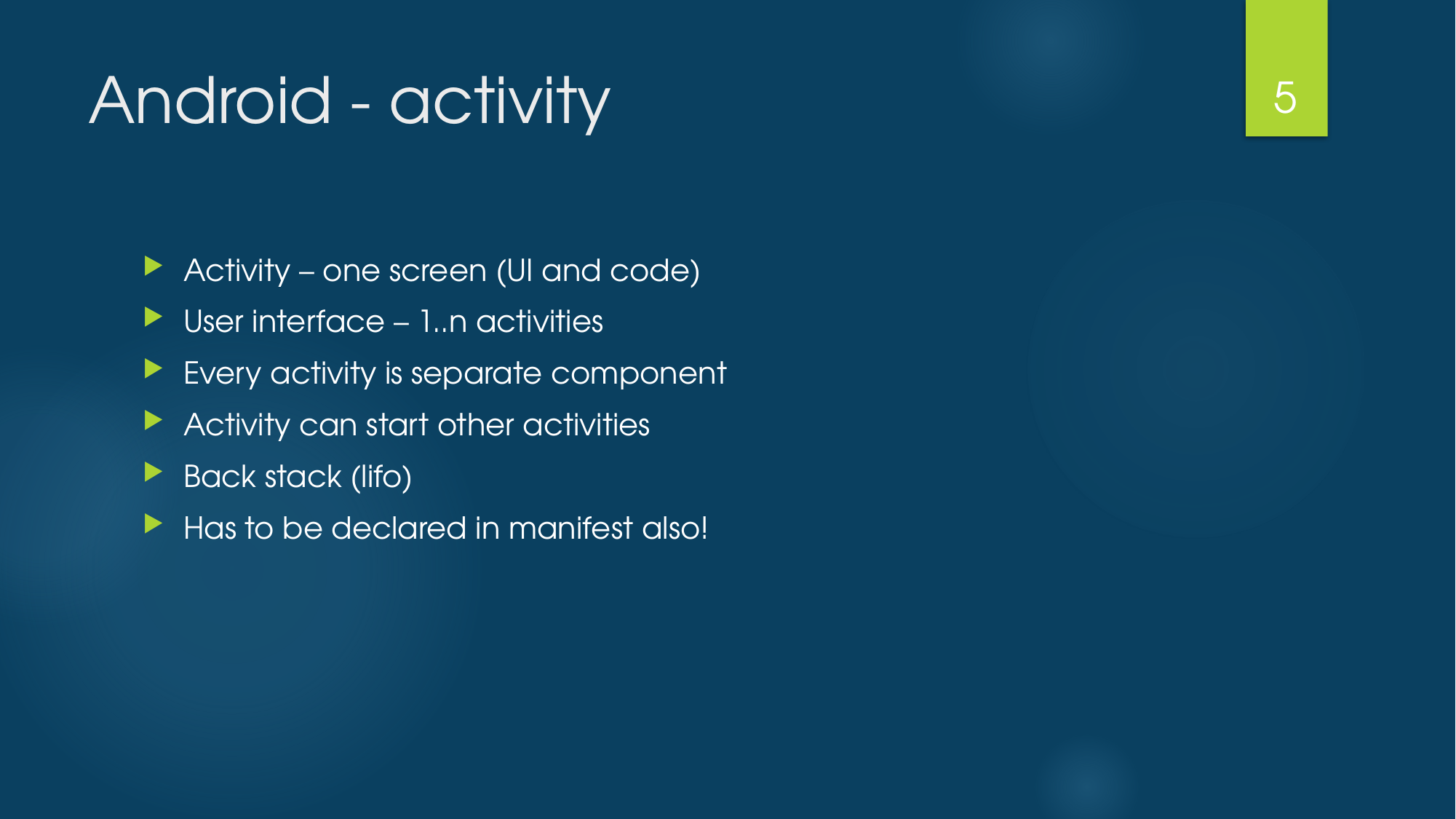

5
# Android - activity
Activity – one screen (UI and code)
User interface – 1..n activities
Every activity is separate component
Activity can start other activities
Back stack (lifo)
Has to be declared in manifest also!